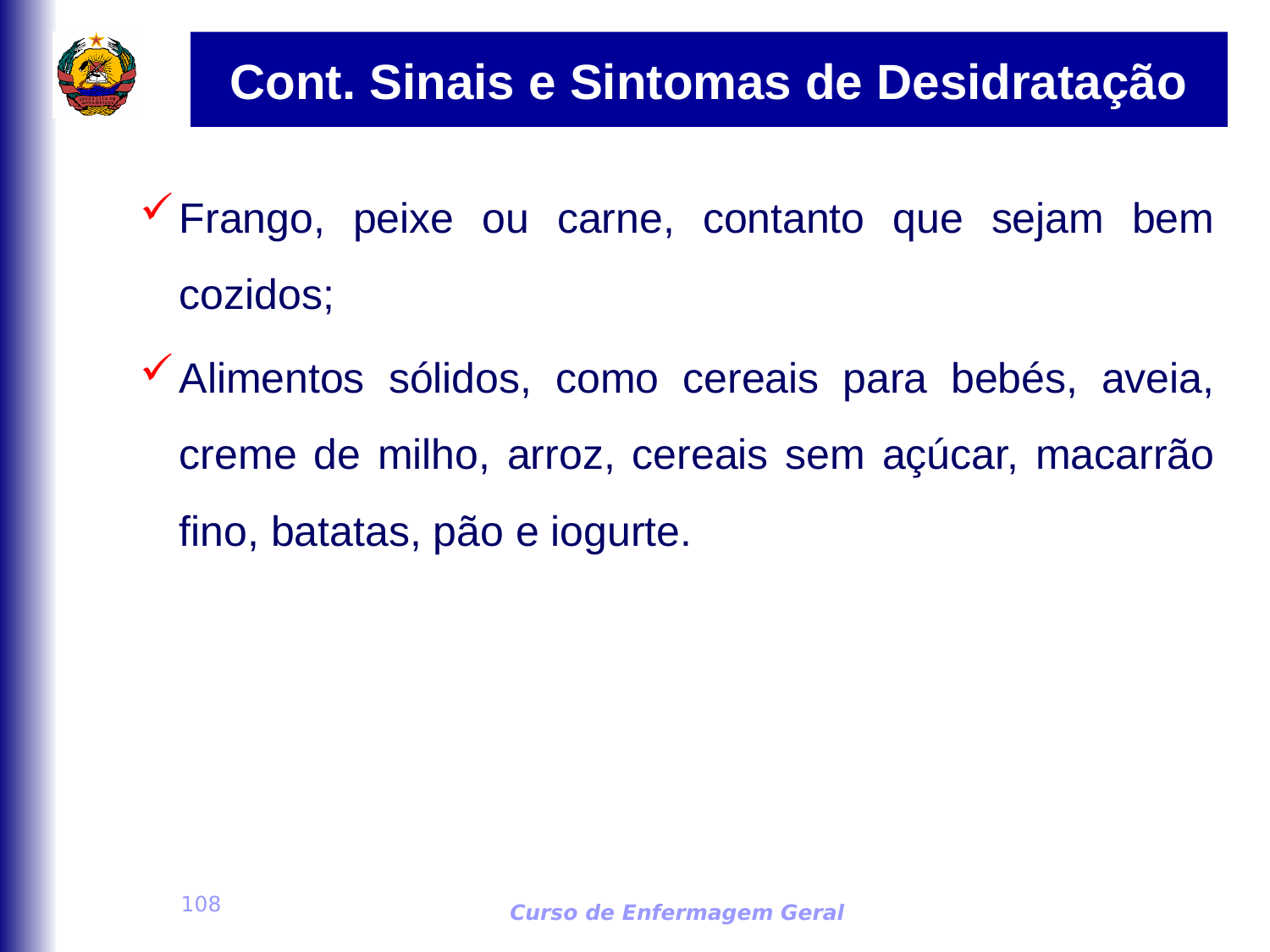

# Cont. Sinais e Sintomas de Desidratação
Frango, peixe ou carne, contanto que sejam bem cozidos;
Alimentos sólidos, como cereais para bebés, aveia, creme de milho, arroz, cereais sem açúcar, macarrão fino, batatas, pão e iogurte.

108
Curso de Enfermagem Geral